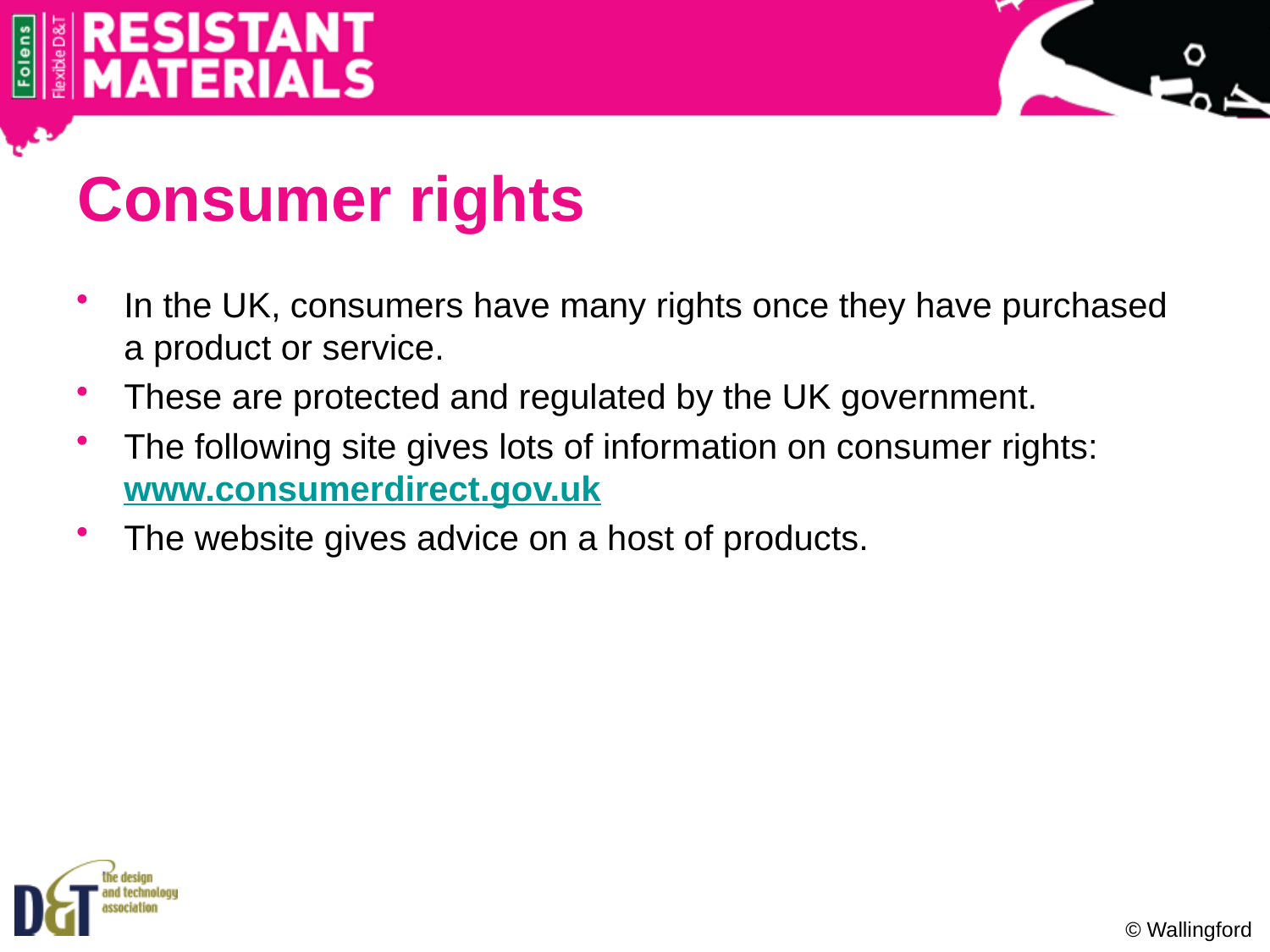

# Consumer rights
In the UK, consumers have many rights once they have purchased a product or service.
These are protected and regulated by the UK government.
The following site gives lots of information on consumer rights: www.consumerdirect.gov.uk
The website gives advice on a host of products.
© Wallingford